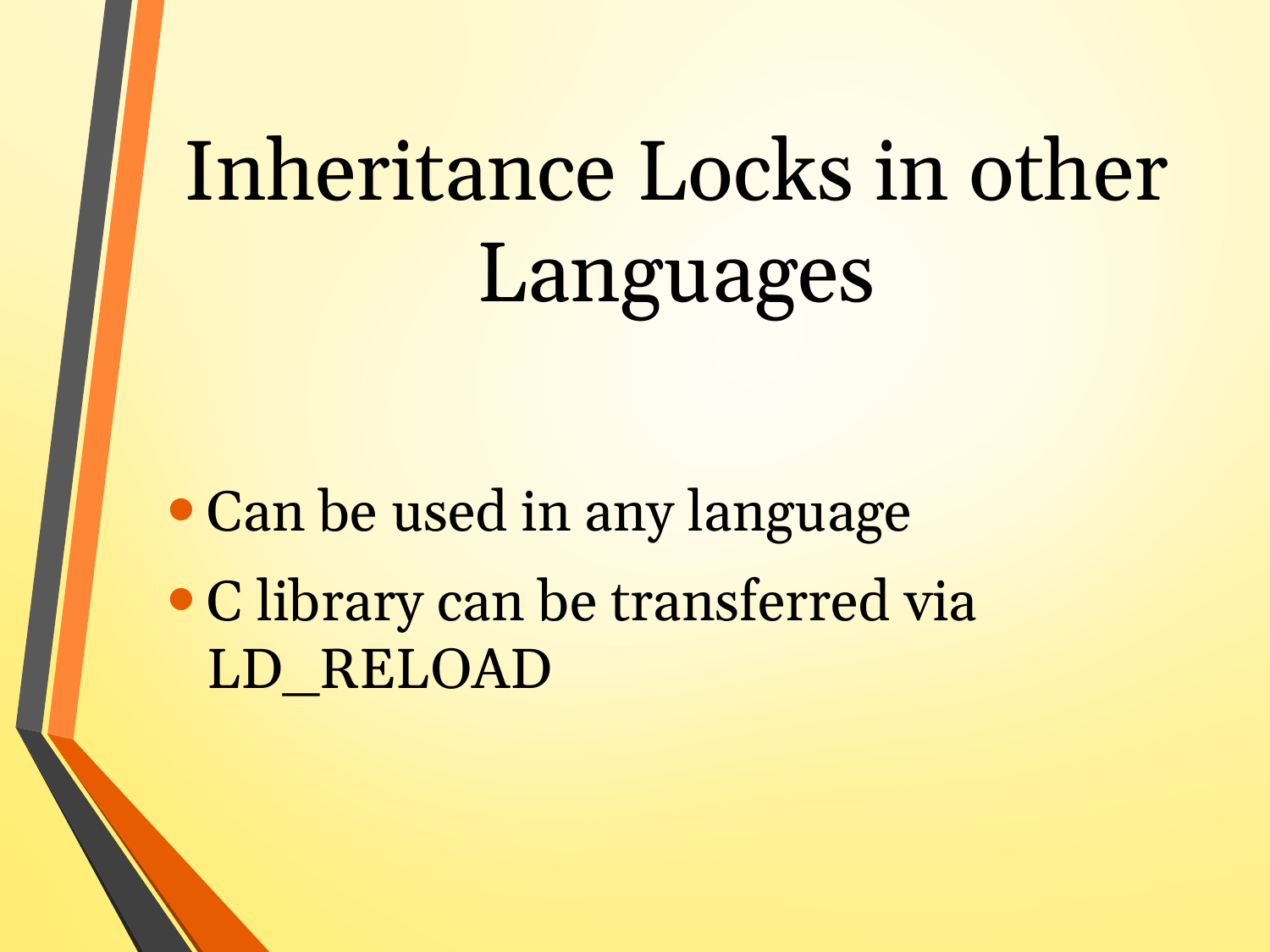

# Inheritance Locks in other Languages
Can be used in any language
C library can be transferred via LD_RELOAD